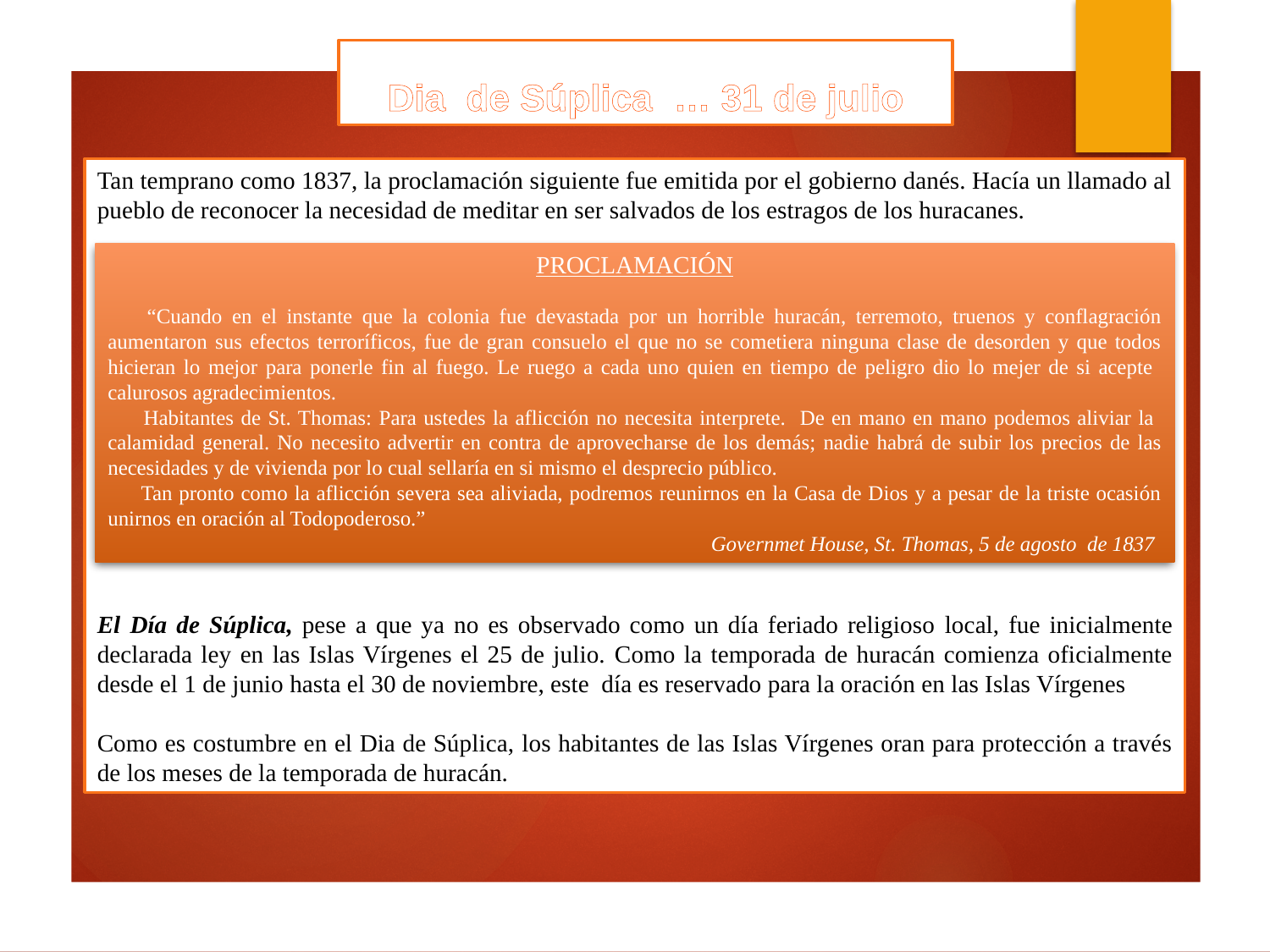

.

Dia  de Súplica  … 31 de julio
Tan temprano como 1837, la proclamación siguiente fue emitida por el gobierno danés. Hacía un llamado al pueblo de reconocer la necesidad de meditar en ser salvados de los estragos de los huracanes.

El Día de Súplica, pese a que ya no es observado como un día feriado religioso local, fue inicialmente declarada ley en las Islas Vírgenes el 25 de julio. Como la temporada de huracán comienza oficialmente desde el 1 de junio hasta el 30 de noviembre, este  día es reservado para la oración en las Islas Vírgenes

Como es costumbre en el Dia de Súplica, los habitantes de las Islas Vírgenes oran para protección a través de los meses de la temporada de huracán.
PROCLAMACIÓN

    “Cuando en el instante que la colonia fue devastada por un horrible huracán, terremoto, truenos y conflagración aumentaron sus efectos terroríficos, fue de gran consuelo el que no se cometiera ninguna clase de desorden y que todos hicieran lo mejor para ponerle fin al fuego. Le ruego a cada uno quien en tiempo de peligro dio lo mejer de si acepte  calurosos agradecimientos.
     Habitantes de St. Thomas: Para ustedes la aflicción no necesita interprete.  De en mano en mano podemos aliviar la  calamidad general. No necesito advertir en contra de aprovecharse de los demás; nadie habrá de subir los precios de las necesidades y de vivienda por lo cual sellaría en si mismo el desprecio público.
     Tan pronto como la aflicción severa sea aliviada, podremos reunirnos en la Casa de Dios y a pesar de la triste ocasión unirnos en oración al Todopoderoso.”
                                                                                                                  Governmet House, St. Thomas, 5 de agosto  de 1837